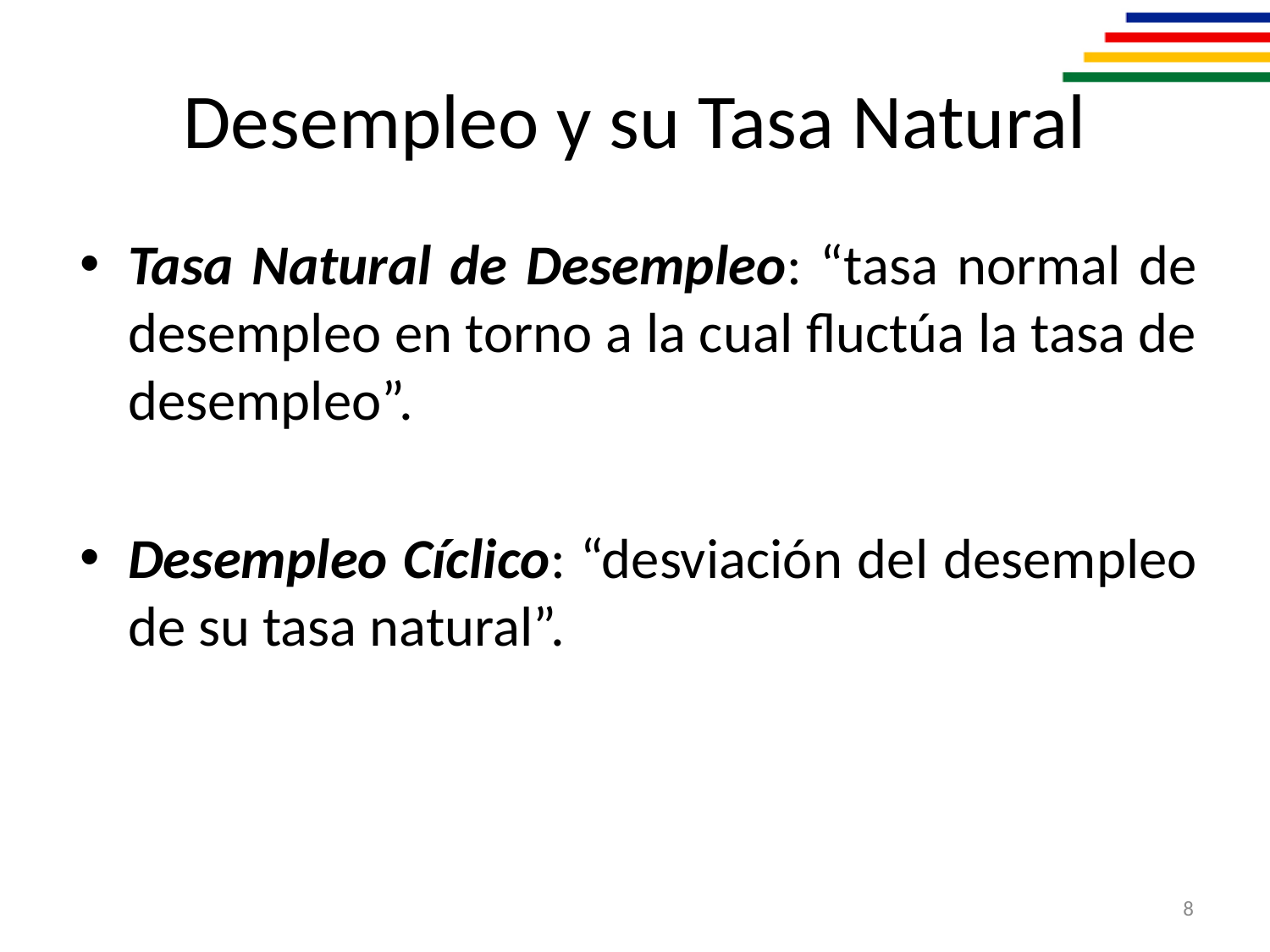

# Desempleo y su Tasa Natural
Tasa Natural de Desempleo: “tasa normal de desempleo en torno a la cual fluctúa la tasa de desempleo”.

Desempleo Cíclico: “desviación del desempleo de su tasa natural”.

8